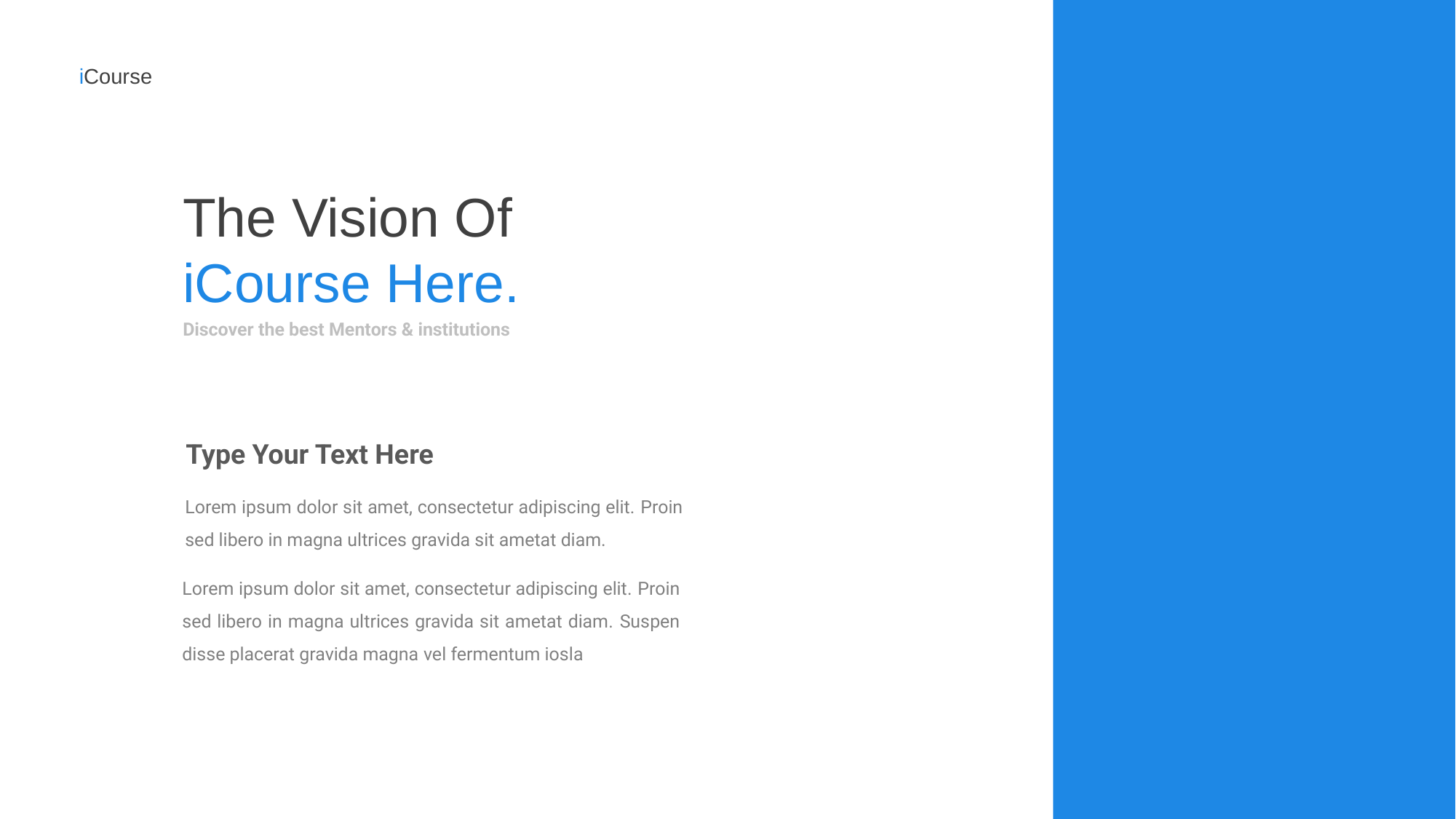

iCourse
The Vision Of iCourse Here.

Discover the best Mentors & institutions
Type Your Text Here
Lorem ipsum dolor sit amet, consectetur adipiscing elit. Proin sed libero in magna ultrices gravida sit ametat diam.
Lorem ipsum dolor sit amet, consectetur adipiscing elit. Proin sed libero in magna ultrices gravida sit ametat diam. Suspen disse placerat gravida magna vel fermentum iosla